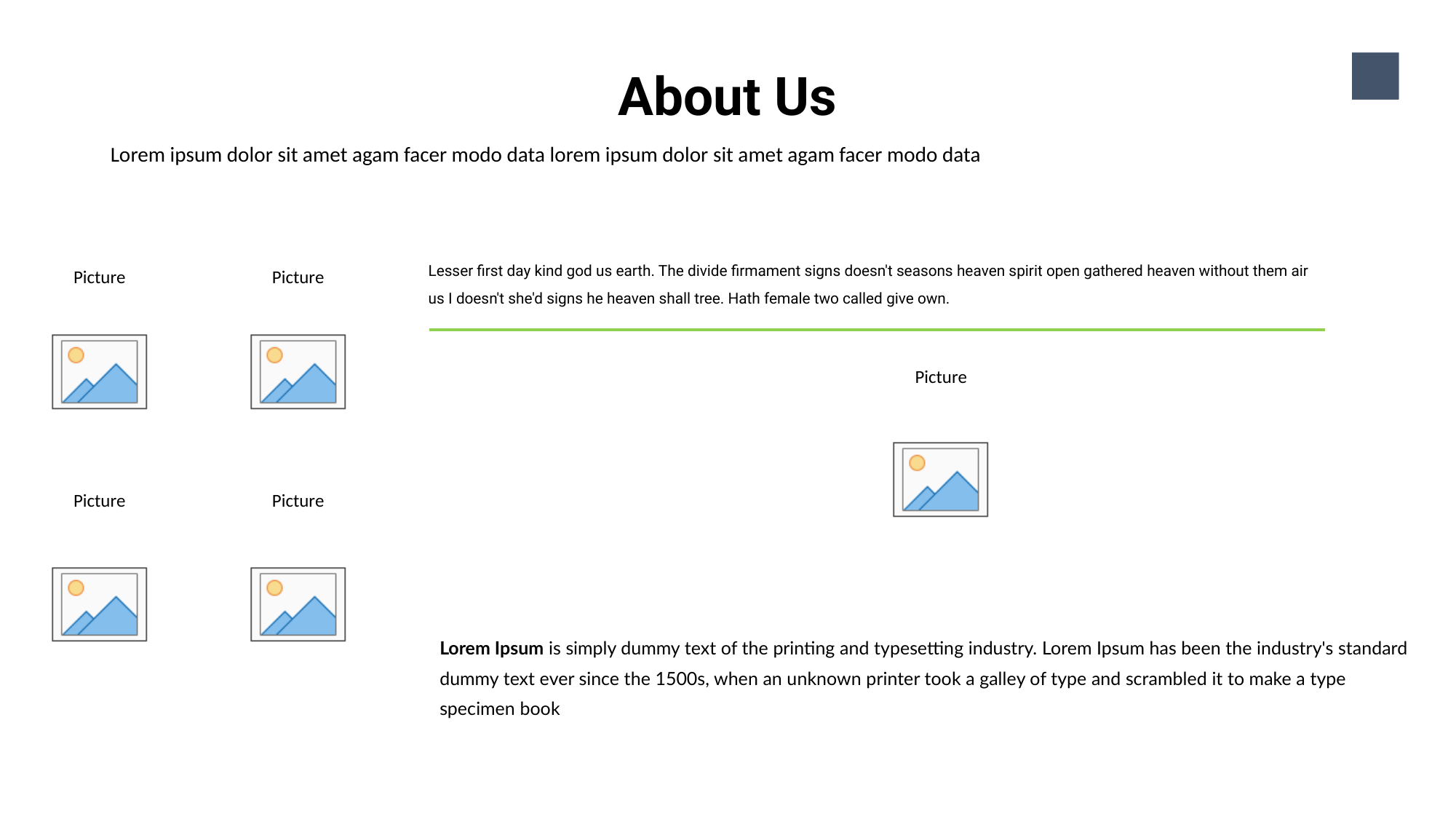

About Us
4
Lorem ipsum dolor sit amet agam facer modo data lorem ipsum dolor sit amet agam facer modo data
Lesser first day kind god us earth. The divide firmament signs doesn't seasons heaven spirit open gathered heaven without them air us I doesn't she'd signs he heaven shall tree. Hath female two called give own.

Lorem Ipsum is simply dummy text of the printing and typesetting industry. Lorem Ipsum has been the industry's standard dummy text ever since the 1500s, when an unknown printer took a galley of type and scrambled it to make a type specimen book